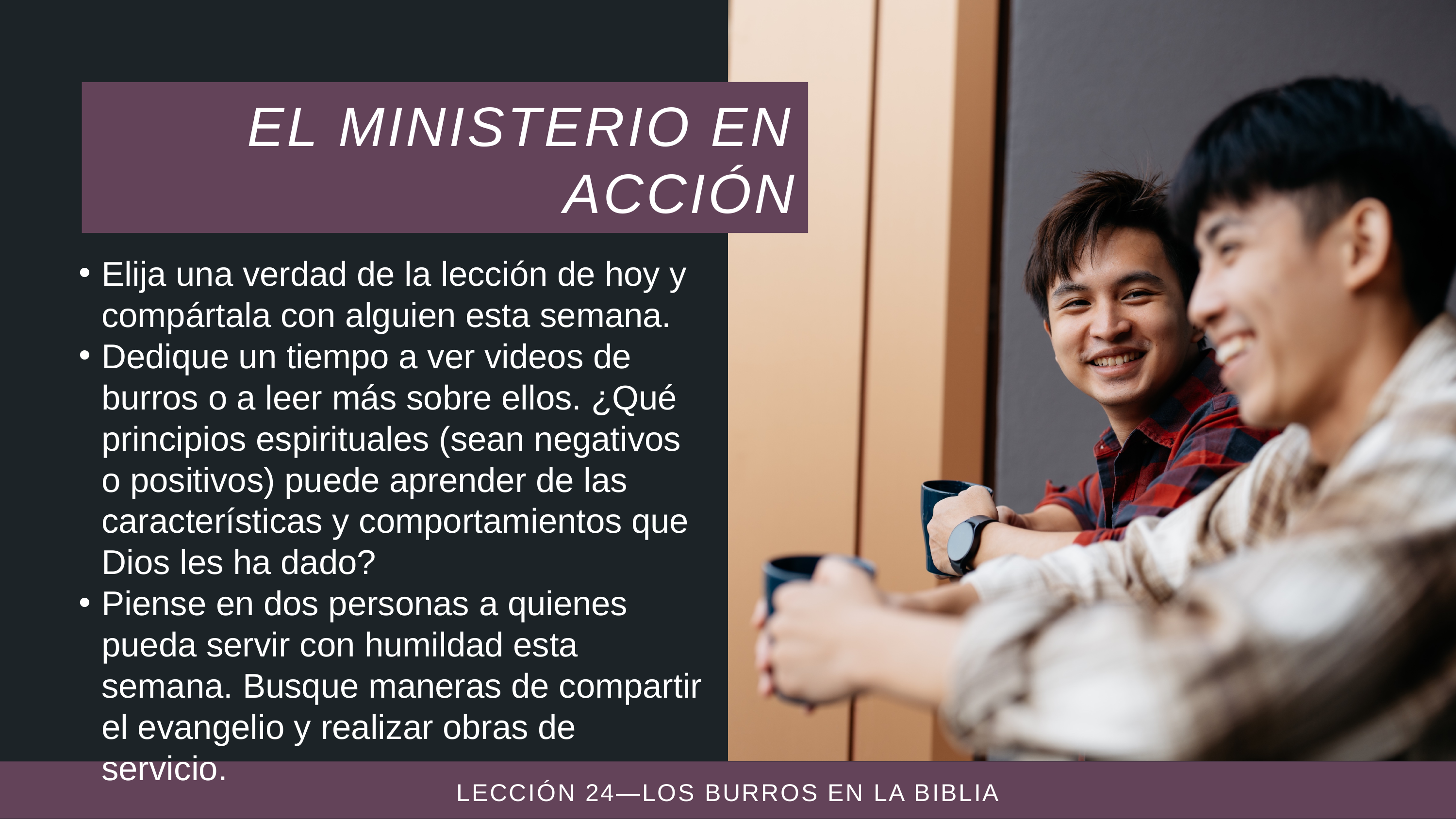

Elija una verdad de la lección de hoy y compártala con alguien esta semana.
Dedique un tiempo a ver videos de burros o a leer más sobre ellos. ¿Qué principios espirituales (sean negativos o positivos) puede aprender de las características y comportamientos que Dios les ha dado?
Piense en dos personas a quienes pueda servir con humildad esta semana. Busque maneras de compartir el evangelio y realizar obras de servicio.